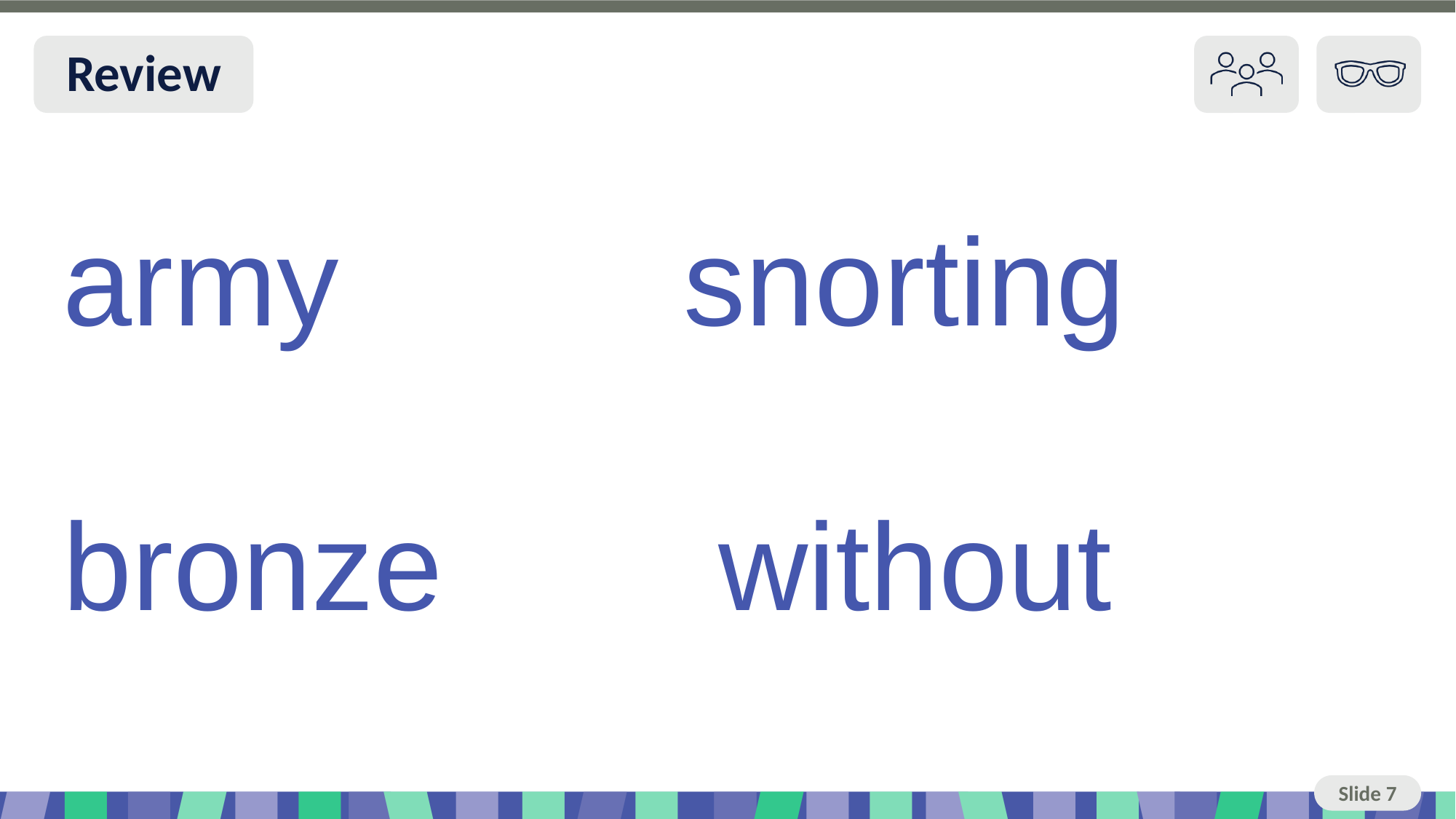

Slide 7 Review You do
army          snorting
bronze        without